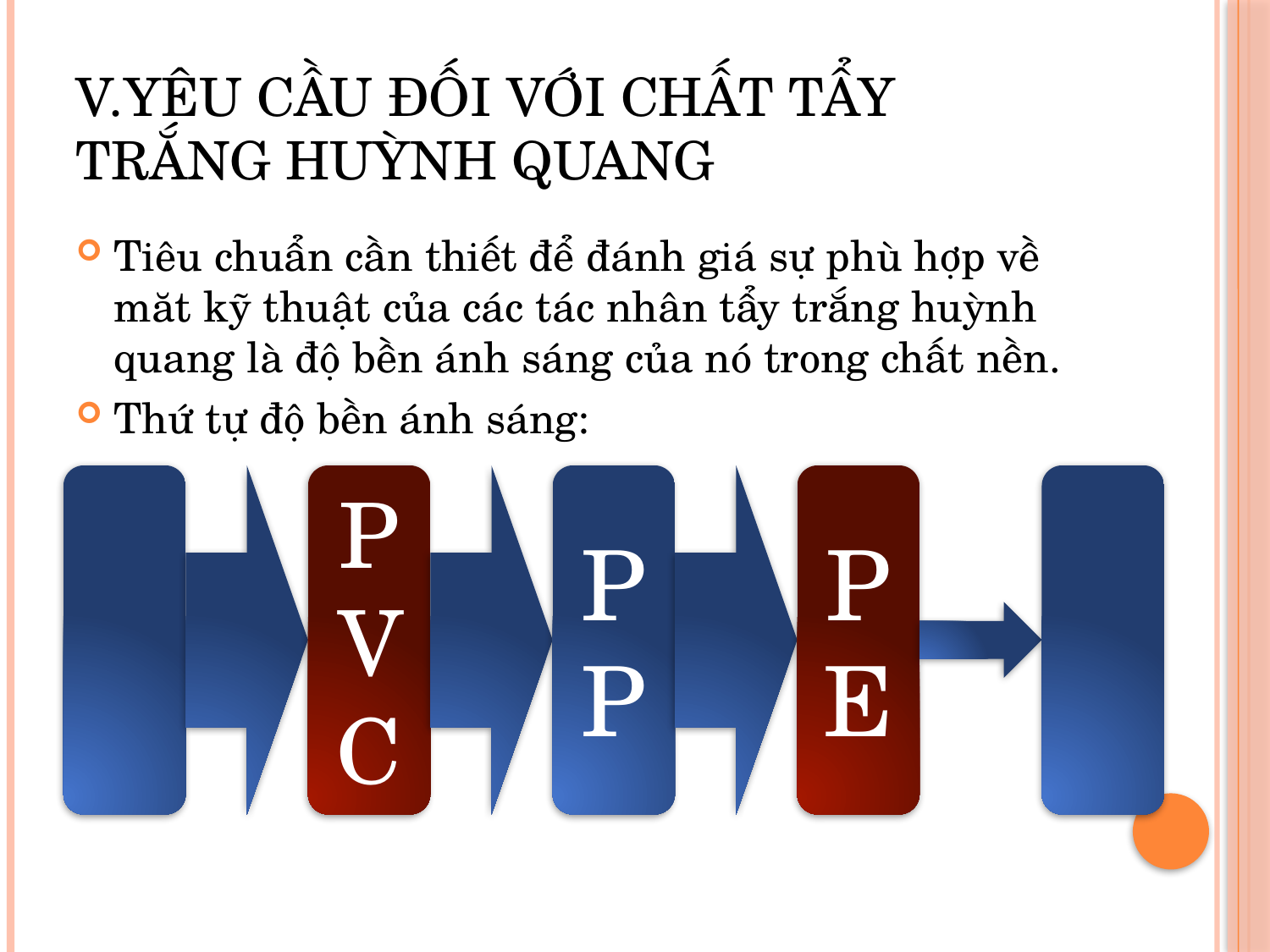

# v.yêu cầu đối với chất tẩy trắng huỳnh quang
Tiêu chuẩn cần thiết để đánh giá sự phù hợp về măt kỹ thuật của các tác nhân tẩy trắng huỳnh quang là độ bền ánh sáng của nó trong chất nền.
Thứ tự độ bền ánh sáng:
PVC
PP
PE